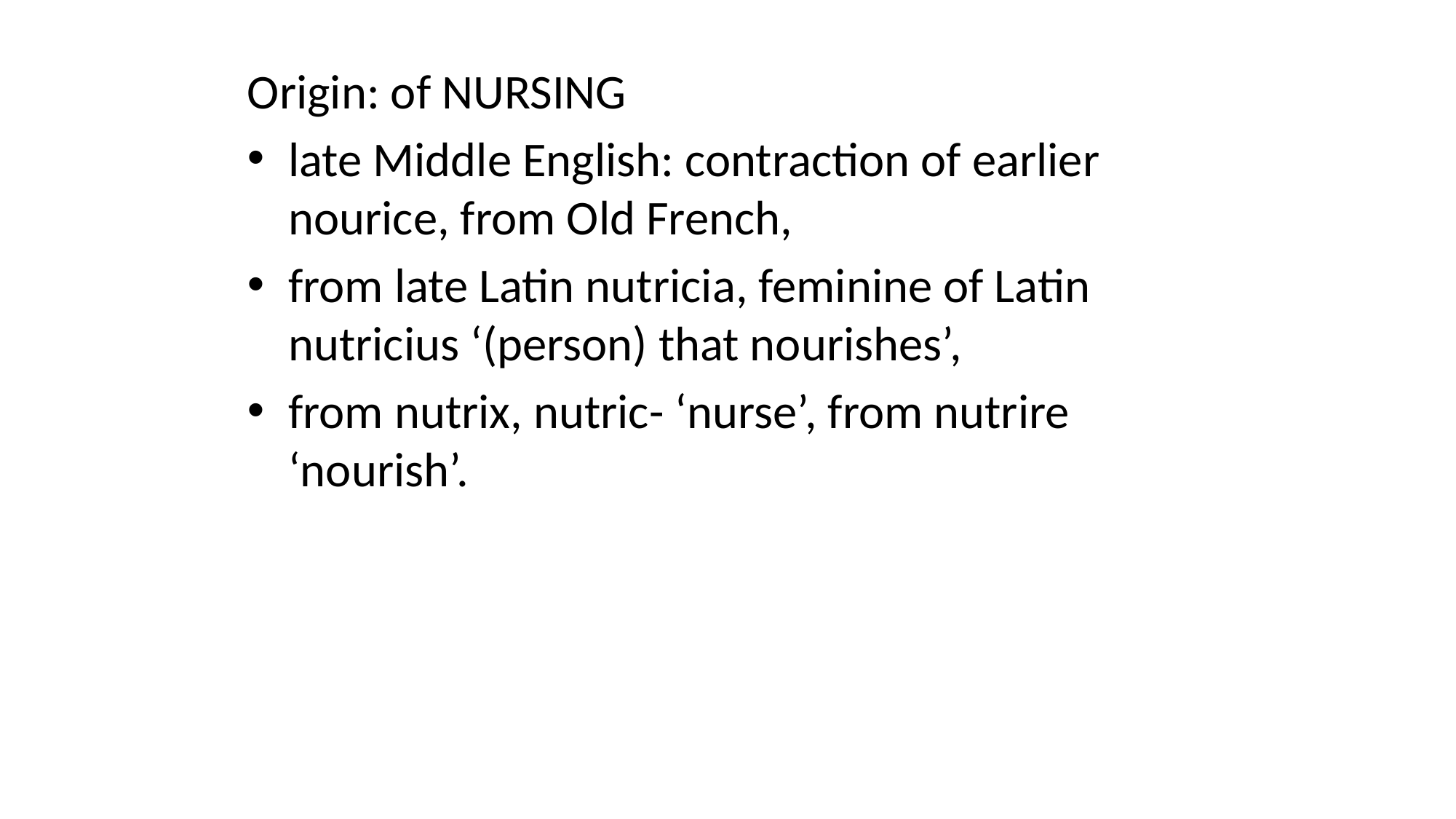

Origin: of NURSING
late Middle English: contraction of earlier nourice, from Old French,
from late Latin nutricia, feminine of Latin nutricius ‘(person) that nourishes’,
from nutrix, nutric- ‘nurse’, from nutrire ‘nourish’.